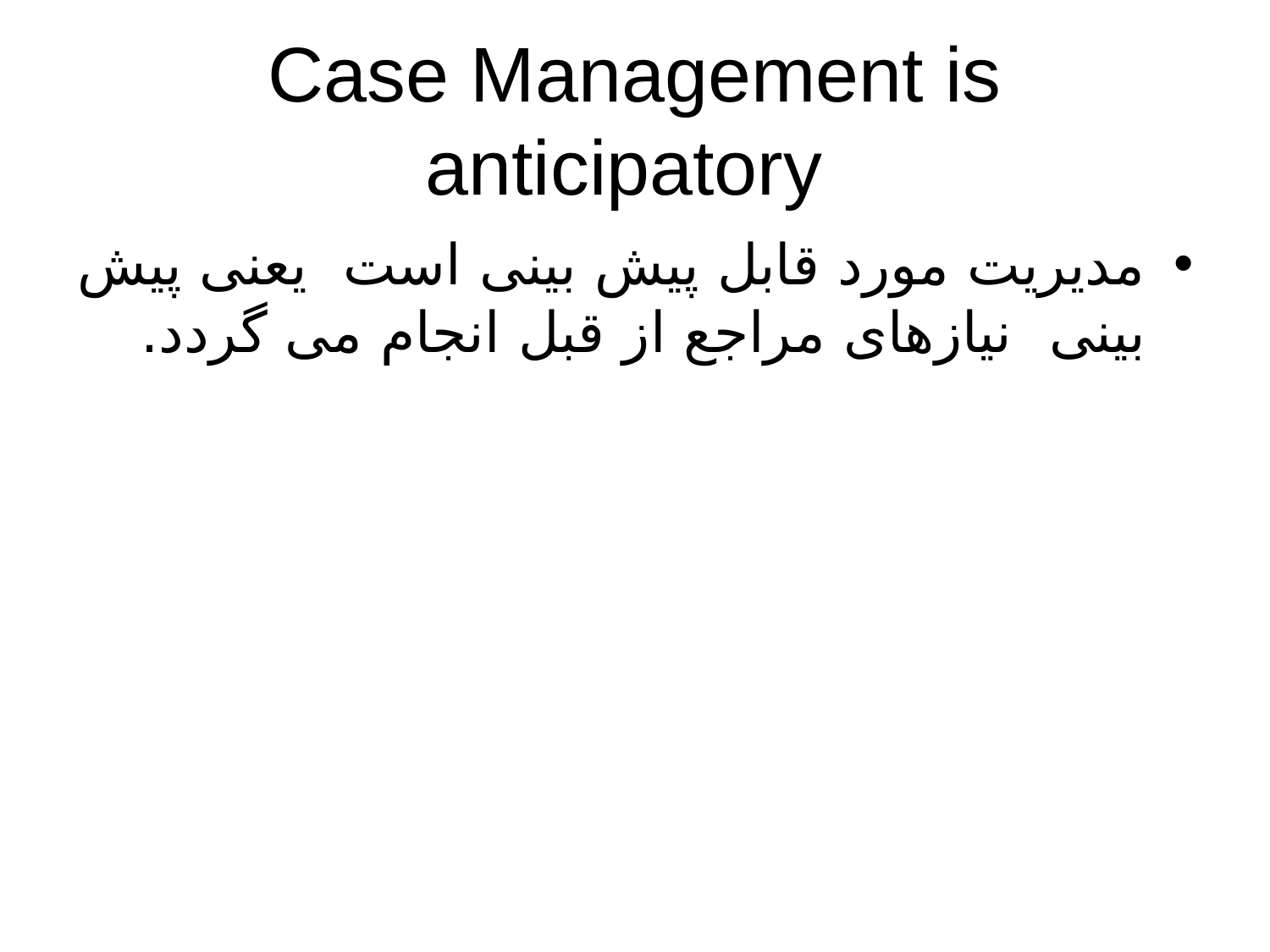

# Case Management is anticipatory
مدیریت مورد قابل پیش بینی است  یعنی پیش بینی  نیازهای مراجع از قبل انجام می گردد.